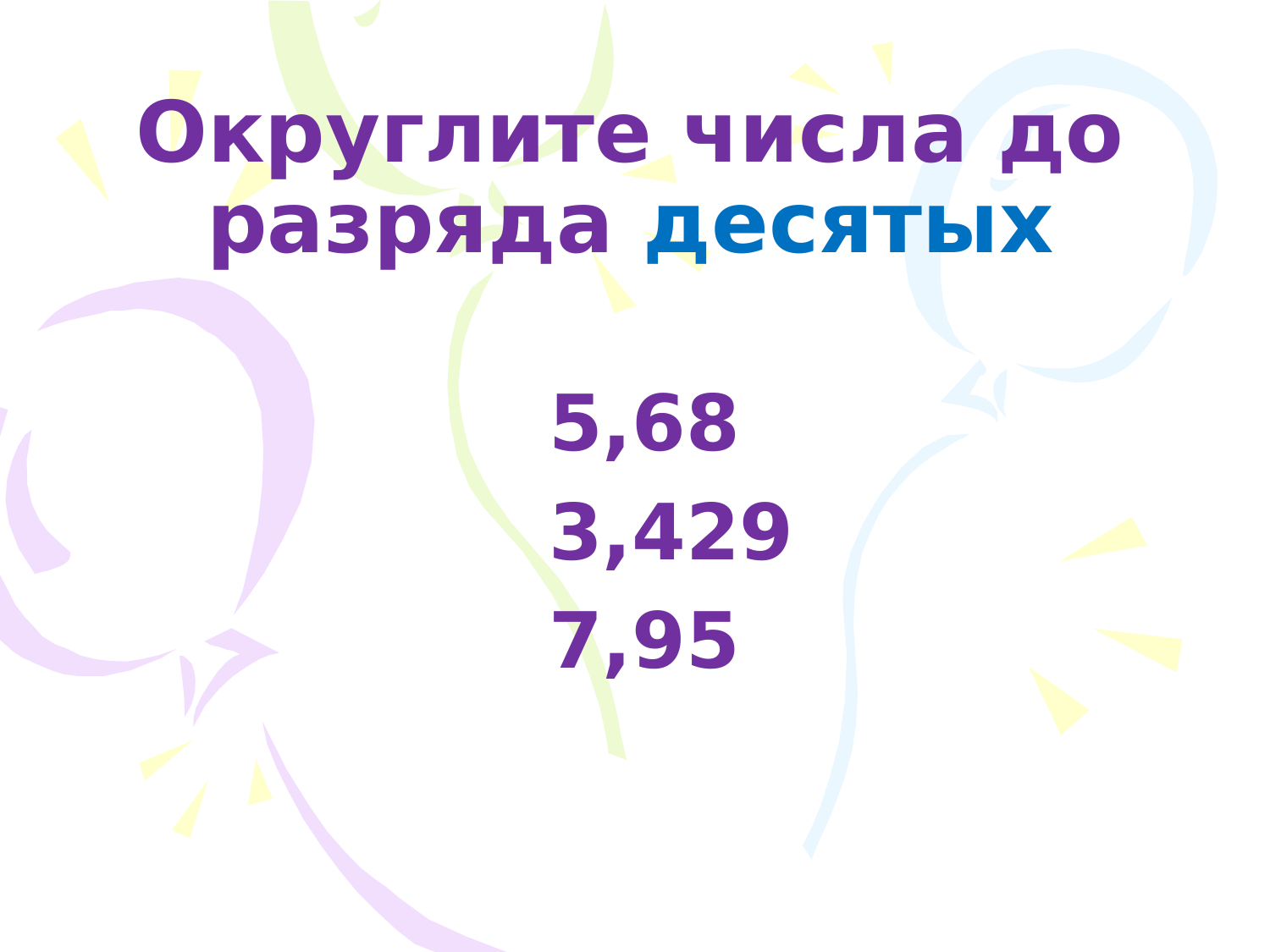

# Округлите числа до разряда десятых
5,68
  3,429
7,95